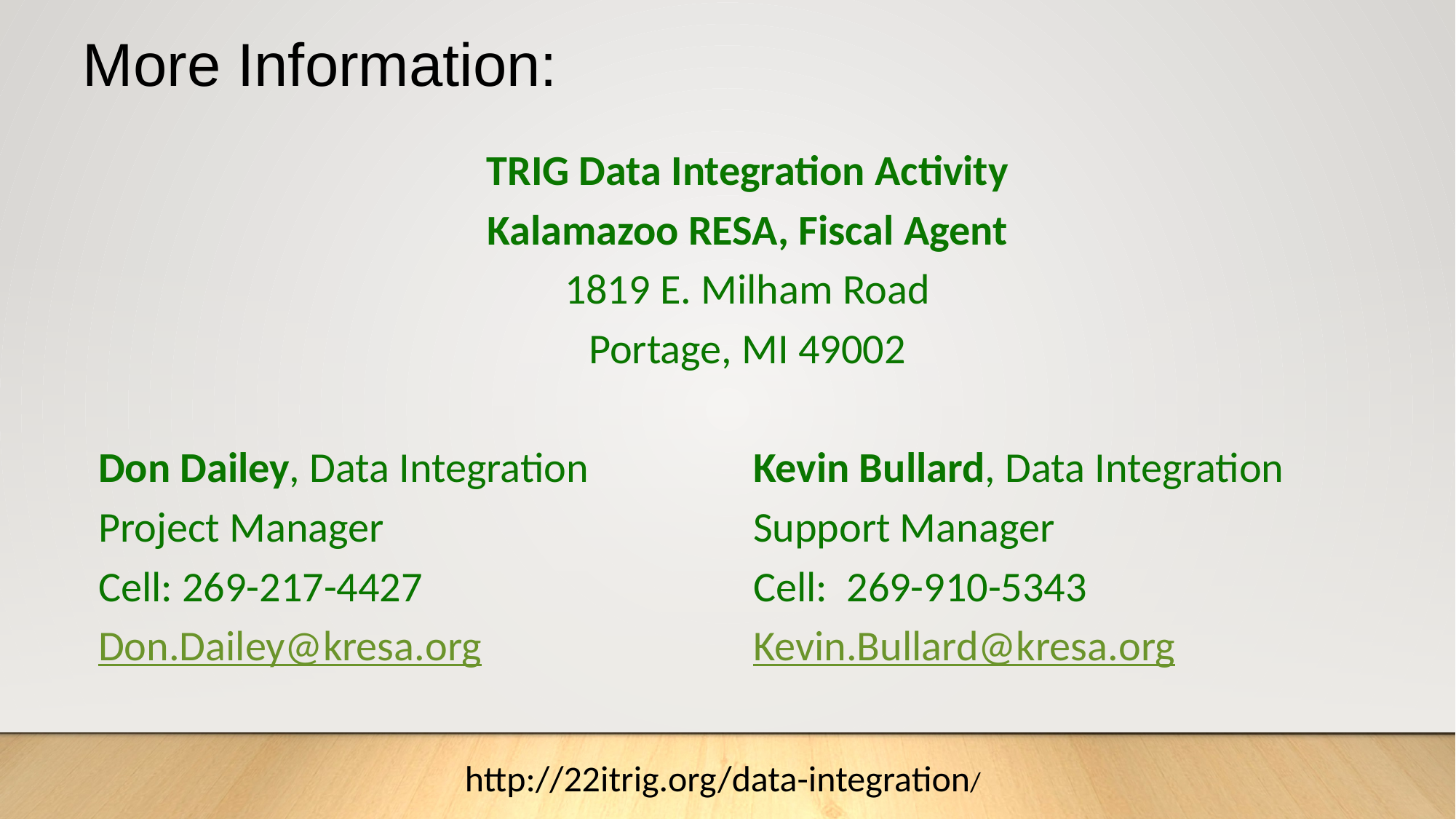

More Information:

TRIG Data Integration Activity
Kalamazoo RESA, Fiscal Agent
1819 E. Milham Road
Portage, MI 49002

Don Dailey, Data Integration 		Kevin Bullard, Data Integration
Project Manager				Support Manager
Cell: 269-217-4427				Cell:  269-910-5343
Don.Dailey@kresa.org 			Kevin.Bullard@kresa.org
http://22itrig.org/data-integration/